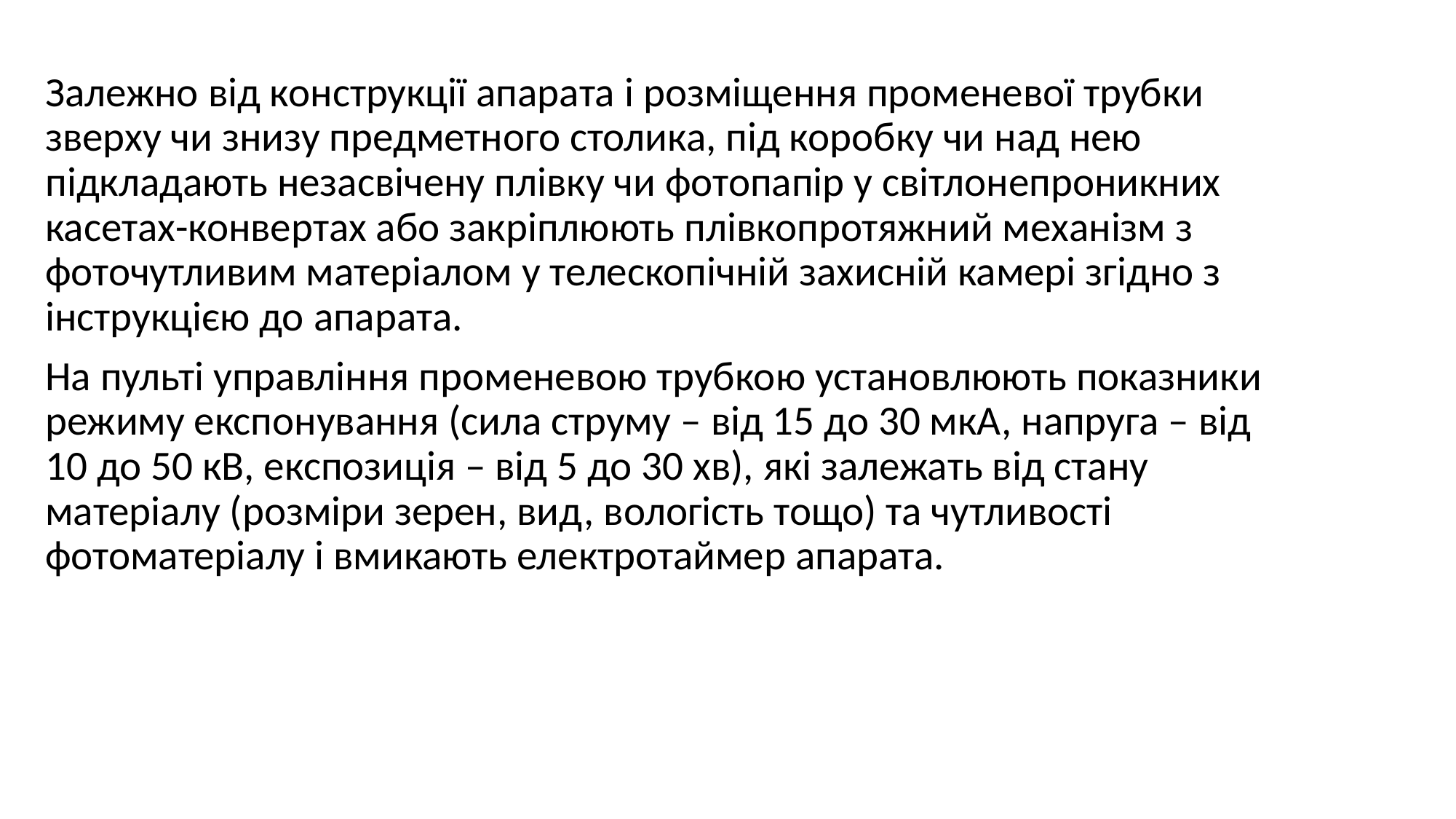

Залежно від конструкції апарата і розміщення променевої трубки зверху чи знизу предметного столика, під коробку чи над нею підкладають незасвічену плівку чи фотопапір у світлонепроникних касетах-конвертах або закріплюють плівкопротяжний механізм з фоточутливим матеріалом у телескопічній захисній камері згідно з інструкцією до апарата.
На пульті управління променевою трубкою установлюють показники режиму експонування (сила струму – від 15 до 30 мкА, напруга – від 10 до 50 кВ, експозиція – від 5 до 30 хв), які залежать від стану матеріалу (розміри зерен, вид, вологість тощо) та чутливості фотоматеріалу і вмикають електротаймер апарата.